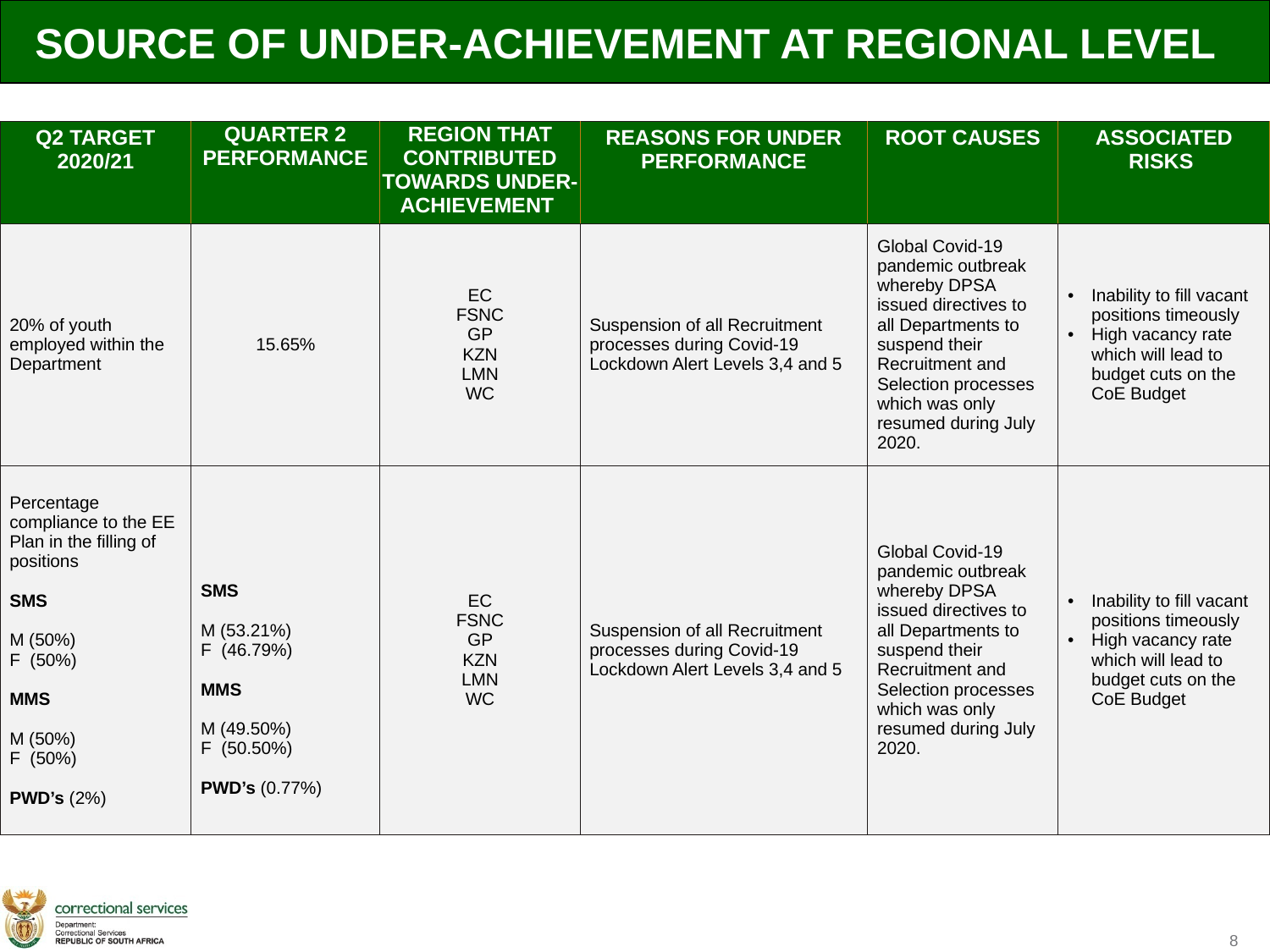

SOURCE OF UNDER-ACHIEVEMENT AT REGIONAL LEVEL
| Q2 TARGET 2020/21 | QUARTER 2 PERFORMANCE | REGION THAT CONTRIBUTED TOWARDS UNDER-ACHIEVEMENT | REASONS FOR UNDER PERFORMANCE | ROOT CAUSES | ASSOCIATED RISKS |
| --- | --- | --- | --- | --- | --- |
| 20% of youth employed within the Department | 15.65% | EC FSNC GP KZN LMN WC | Suspension of all Recruitment processes during Covid-19 Lockdown Alert Levels 3,4 and 5 | Global Covid-19 pandemic outbreak whereby DPSA issued directives to all Departments to suspend their Recruitment and Selection processes which was only resumed during July 2020. | Inability to fill vacant positions timeously High vacancy rate which will lead to budget cuts on the CoE Budget |
| Percentage compliance to the EE Plan in the filling of positions SMS M (50%) F (50%) MMS M (50%) F (50%) PWD’s (2%) | SMS M (53.21%) F (46.79%) MMS M (49.50%) F (50.50%) PWD’s (0.77%) | EC FSNC GP KZN LMN WC | Suspension of all Recruitment processes during Covid-19 Lockdown Alert Levels 3,4 and 5 | Global Covid-19 pandemic outbreak whereby DPSA issued directives to all Departments to suspend their Recruitment and Selection processes which was only resumed during July 2020. | Inability to fill vacant positions timeously High vacancy rate which will lead to budget cuts on the CoE Budget |